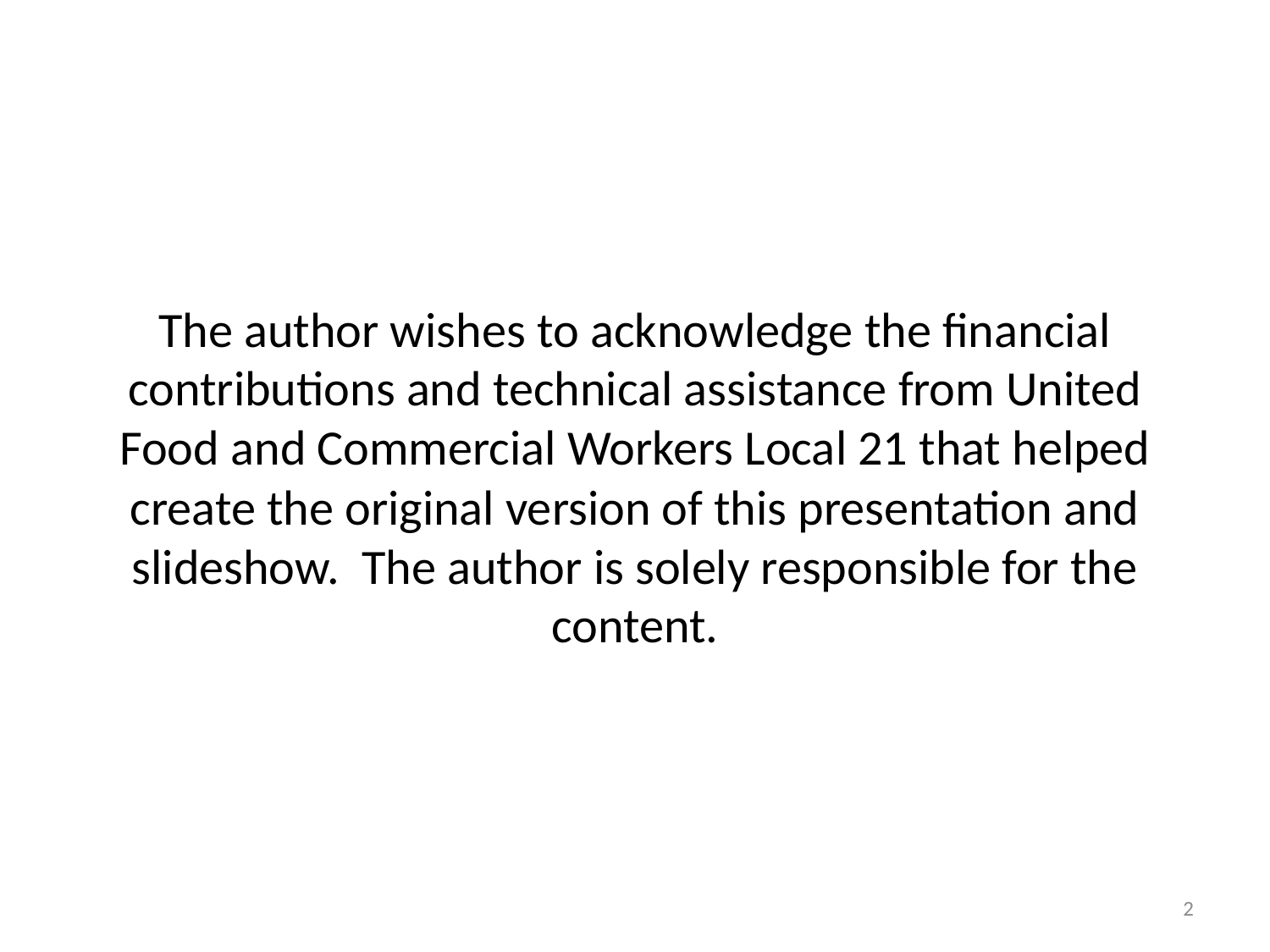

The author wishes to acknowledge the financial contributions and technical assistance from United Food and Commercial Workers Local 21 that helped create the original version of this presentation and slideshow.  The author is solely responsible for the content.

2